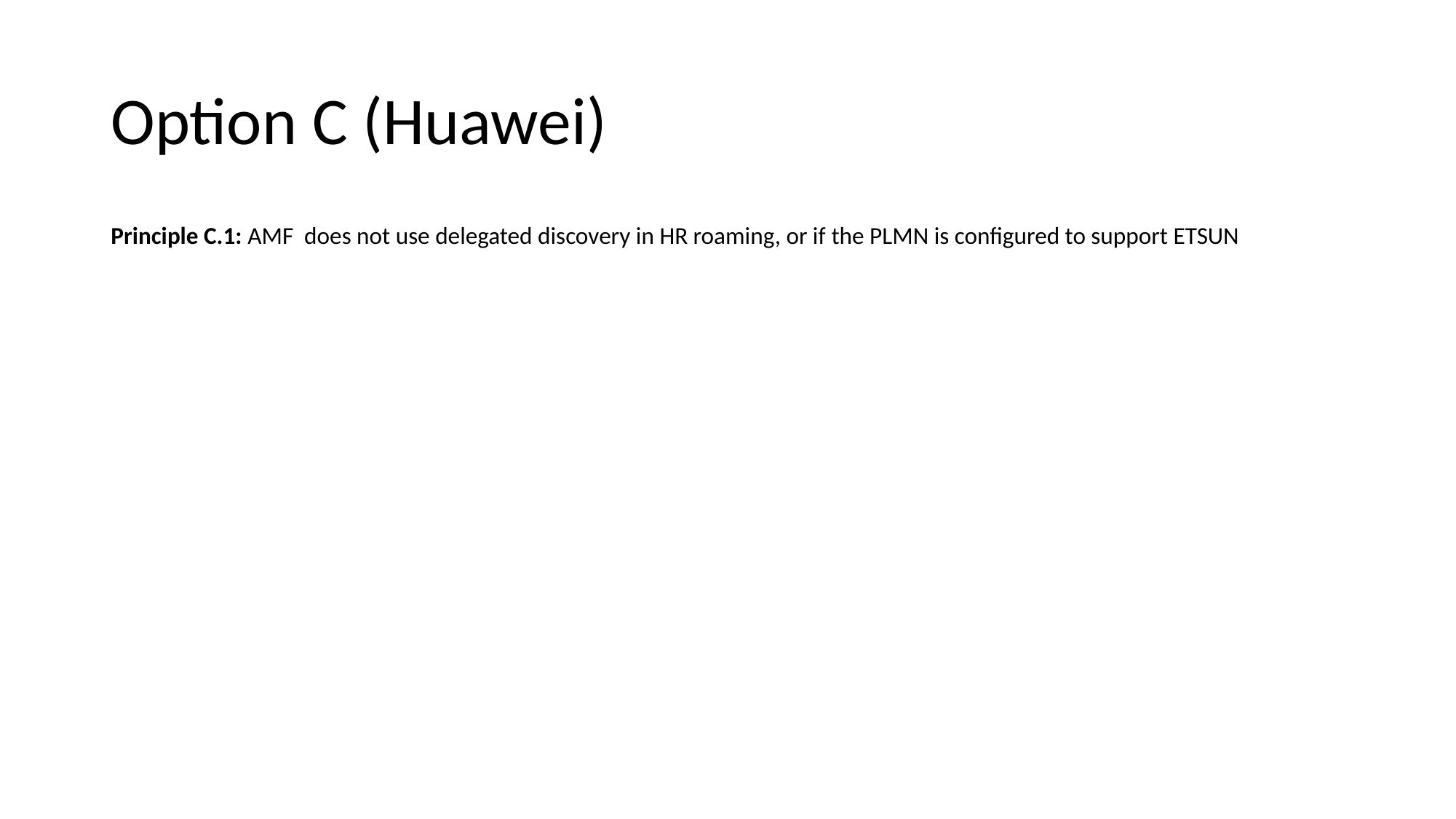

# Option C (Huawei)
Principle C.1: AMF  does not use delegated discovery in HR roaming, or if the PLMN is configured to support ETSUN